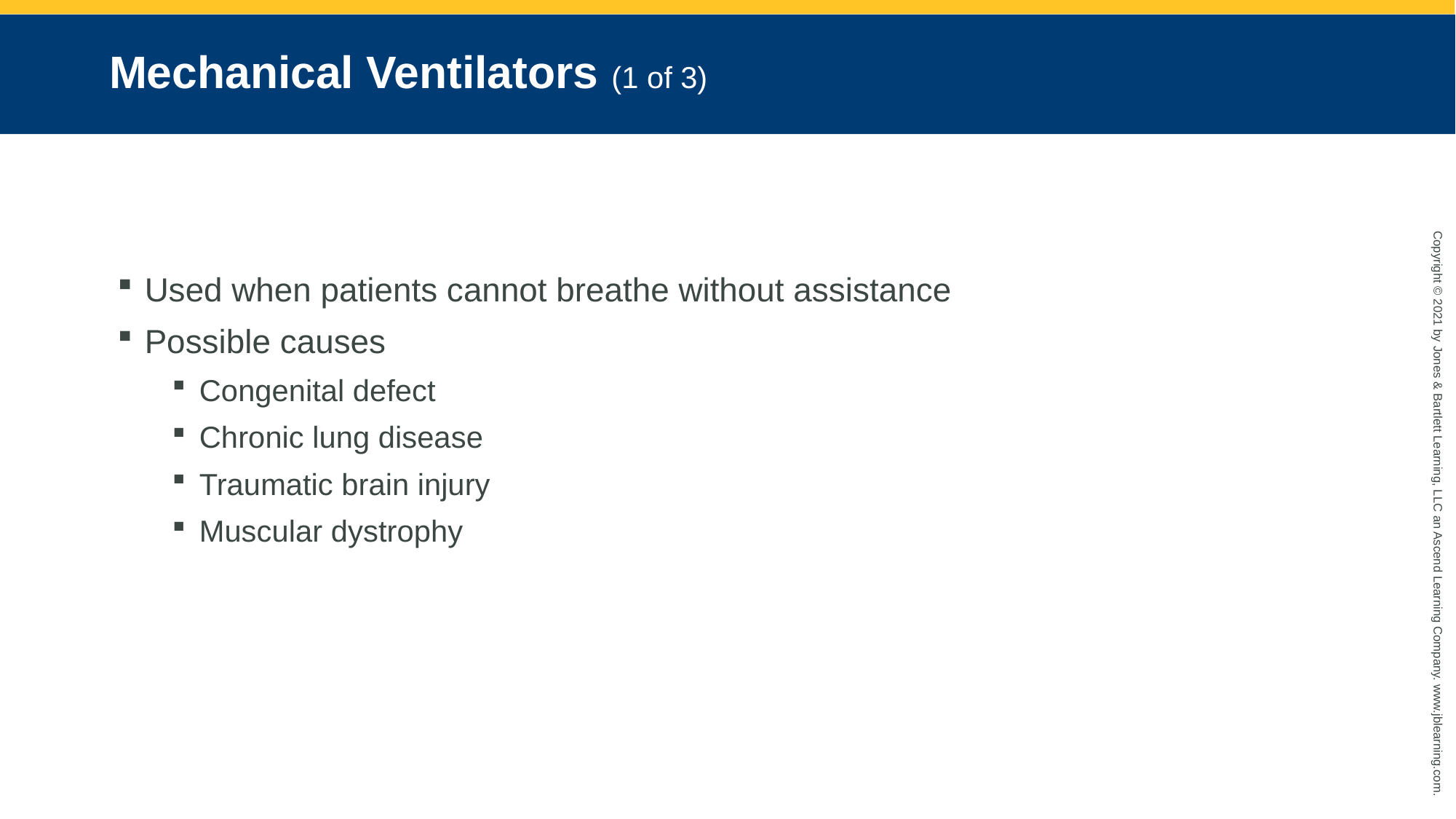

# Mechanical Ventilators (1 of 3)
Used when patients cannot breathe without assistance
Possible causes
Congenital defect
Chronic lung disease
Traumatic brain injury
Muscular dystrophy